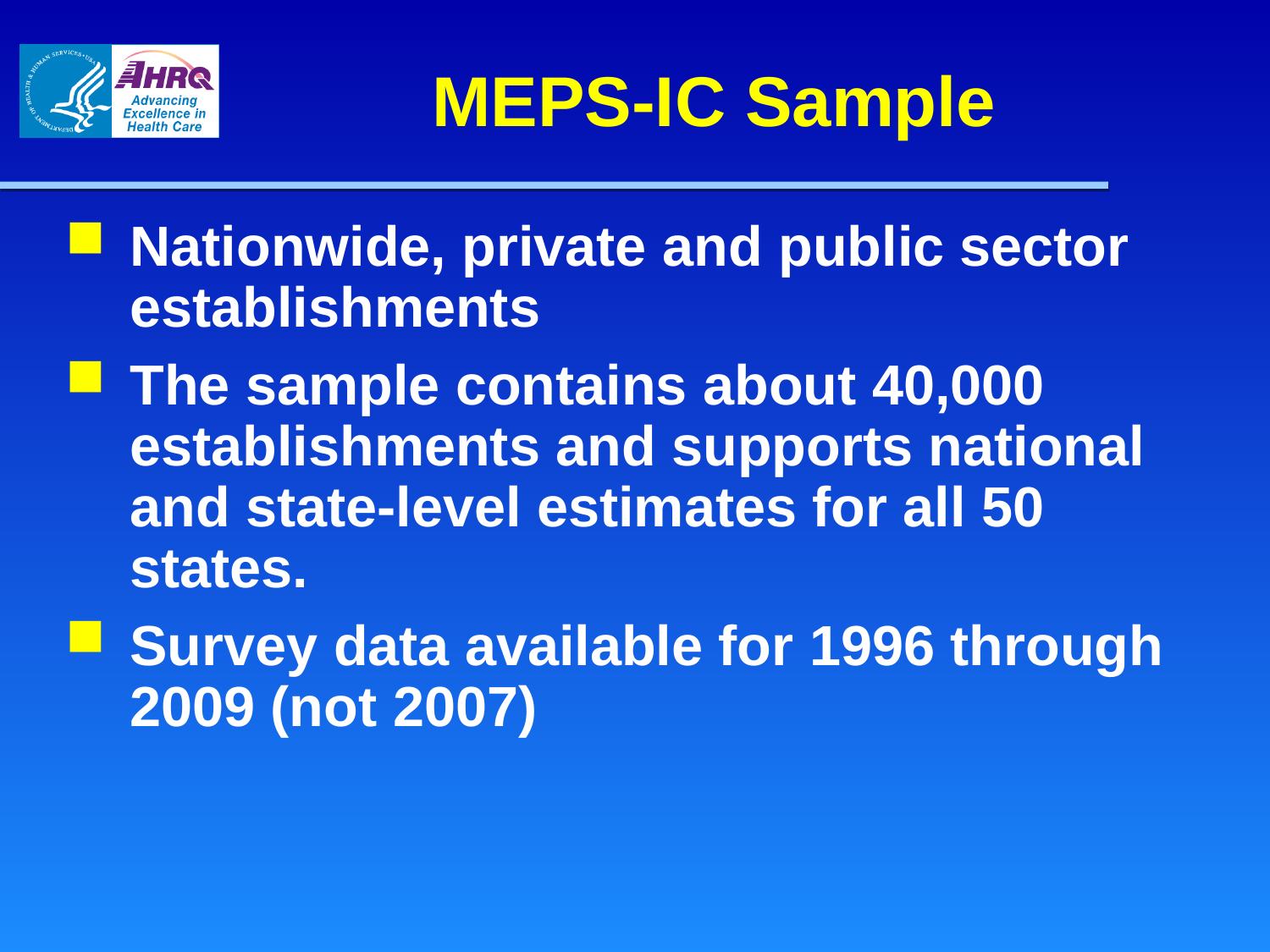

MEPS-IC Sample
Nationwide, private and public sector establishments
The sample contains about 40,000 establishments and supports national and state-level estimates for all 50 states.
Survey data available for 1996 through 2009 (not 2007)